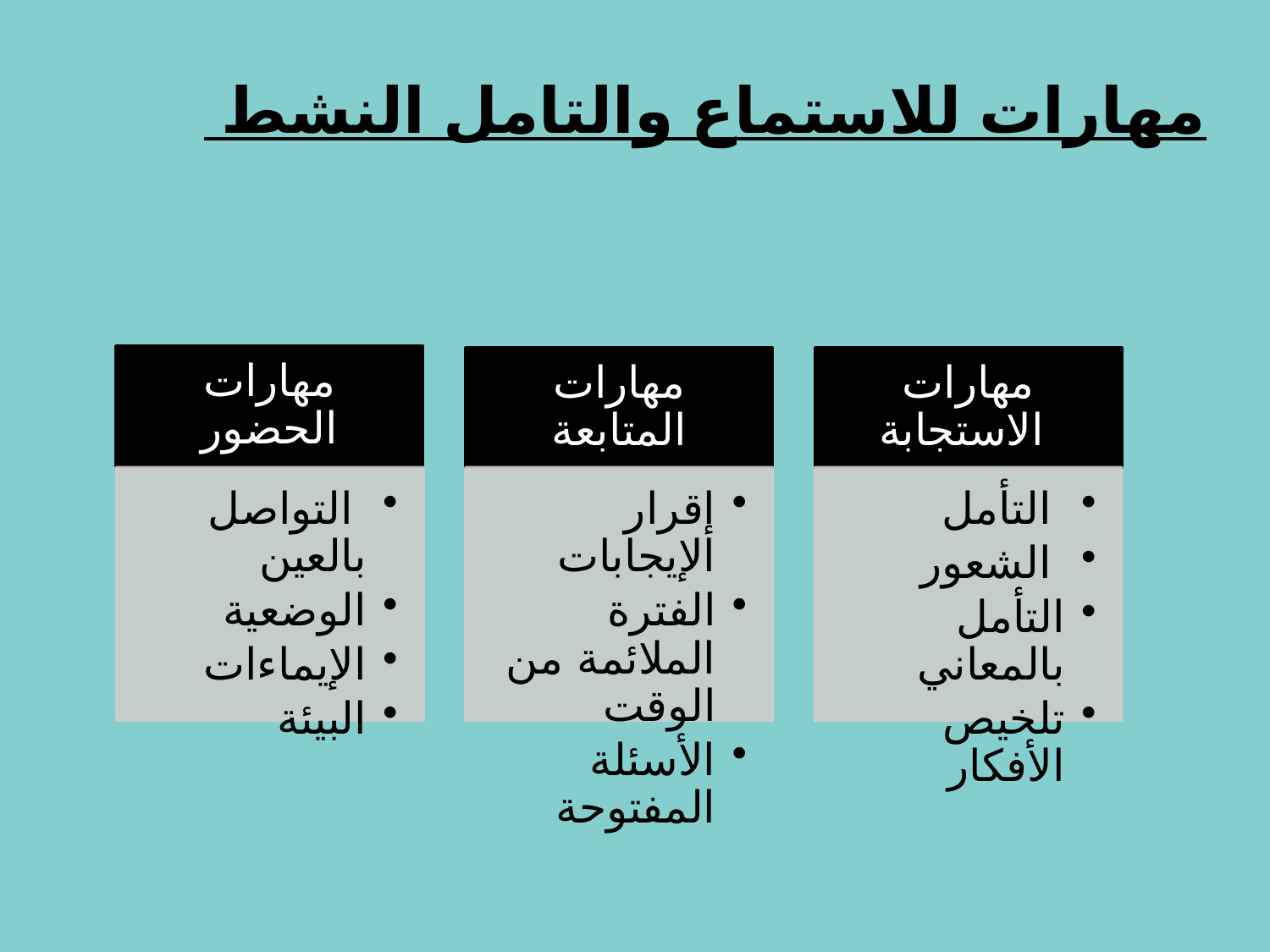

# مهارات للاستماع والتامل النشط
مهارات الحضور
 التواصل بالعين
الوضعية
الإيماءات
البيئة
مهارات المتابعة
إقرار الإيجابات
الفترة الملائمة من الوقت
الأسئلة المفتوحة
مهارات الاستجابة
 التأمل
 الشعور
التأمل بالمعاني
تلخيص الأفكار